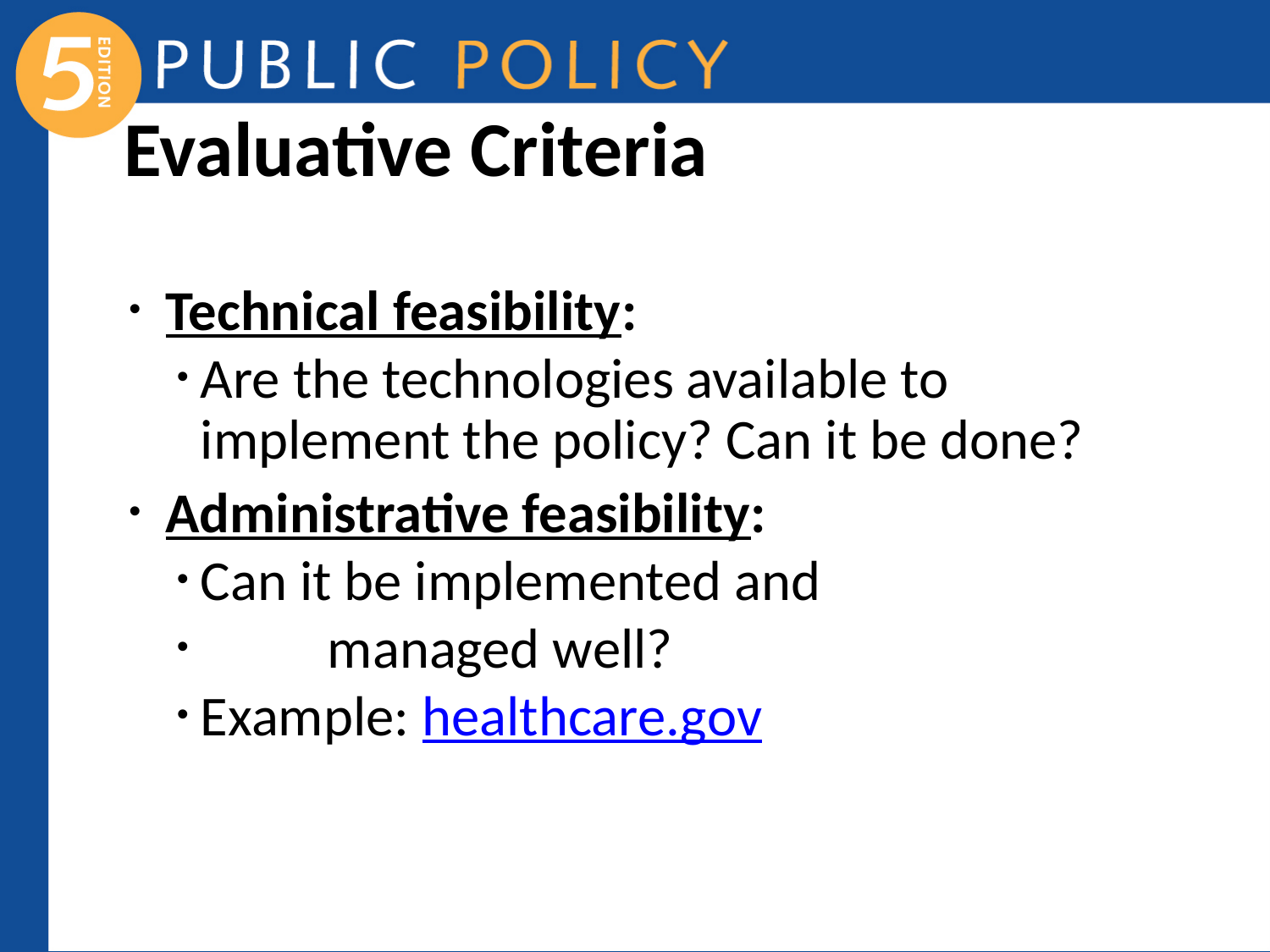

# Evaluative Criteria
 Technical feasibility:
Are the technologies available to implement the policy? Can it be done?
 Administrative feasibility:
Can it be implemented and
	managed well?
Example: healthcare.gov